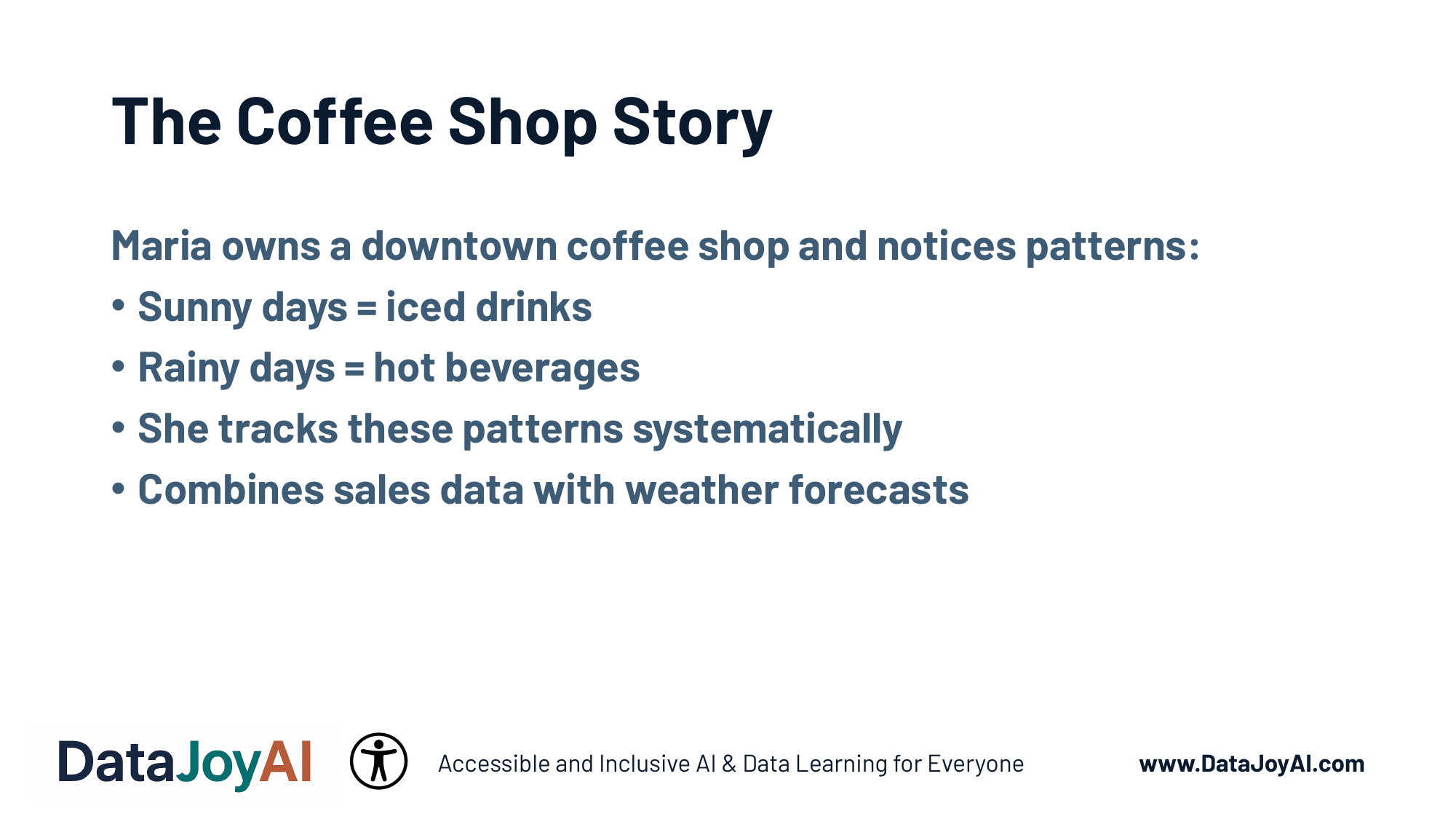

# The Coffee Shop Story
Maria owns a downtown coffee shop and notices patterns:
Sunny days = iced drinks
Rainy days = hot beverages
She tracks these patterns systematically
Combines sales data with weather forecasts